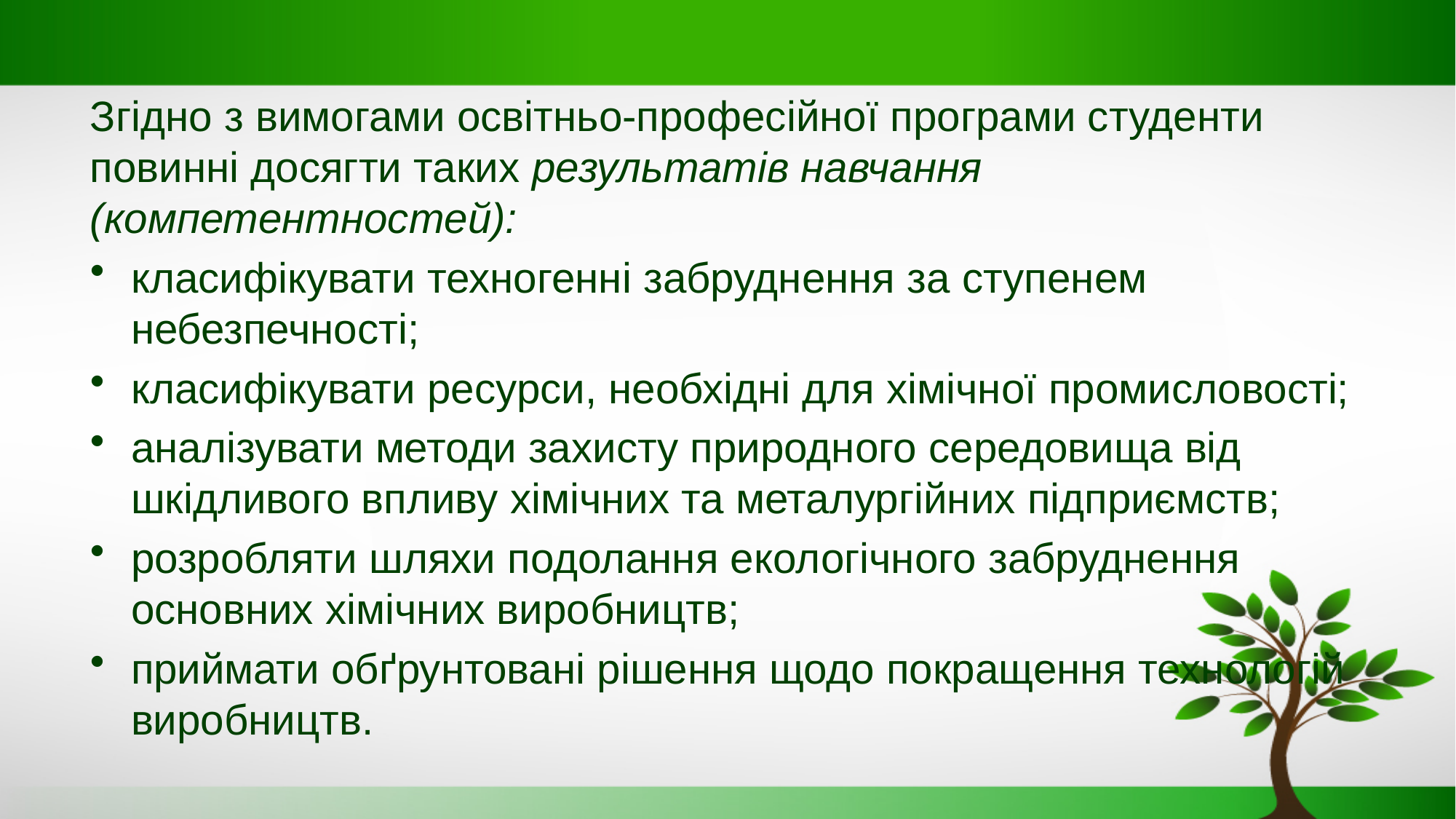

Згідно з вимогами освітньо-професійної програми студенти повинні досягти таких результатів навчання (компетентностей):
класифікувати техногенні забруднення за ступенем небезпечності;
класифікувати ресурси, необхідні для хімічної промисловості;
аналізувати методи захисту природного середовища від шкідливого впливу хімічних та металургійних підприємств;
розробляти шляхи подолання екологічного забруднення основних хімічних виробництв;
приймати обґрунтовані рішення щодо покращення технологій виробництв.